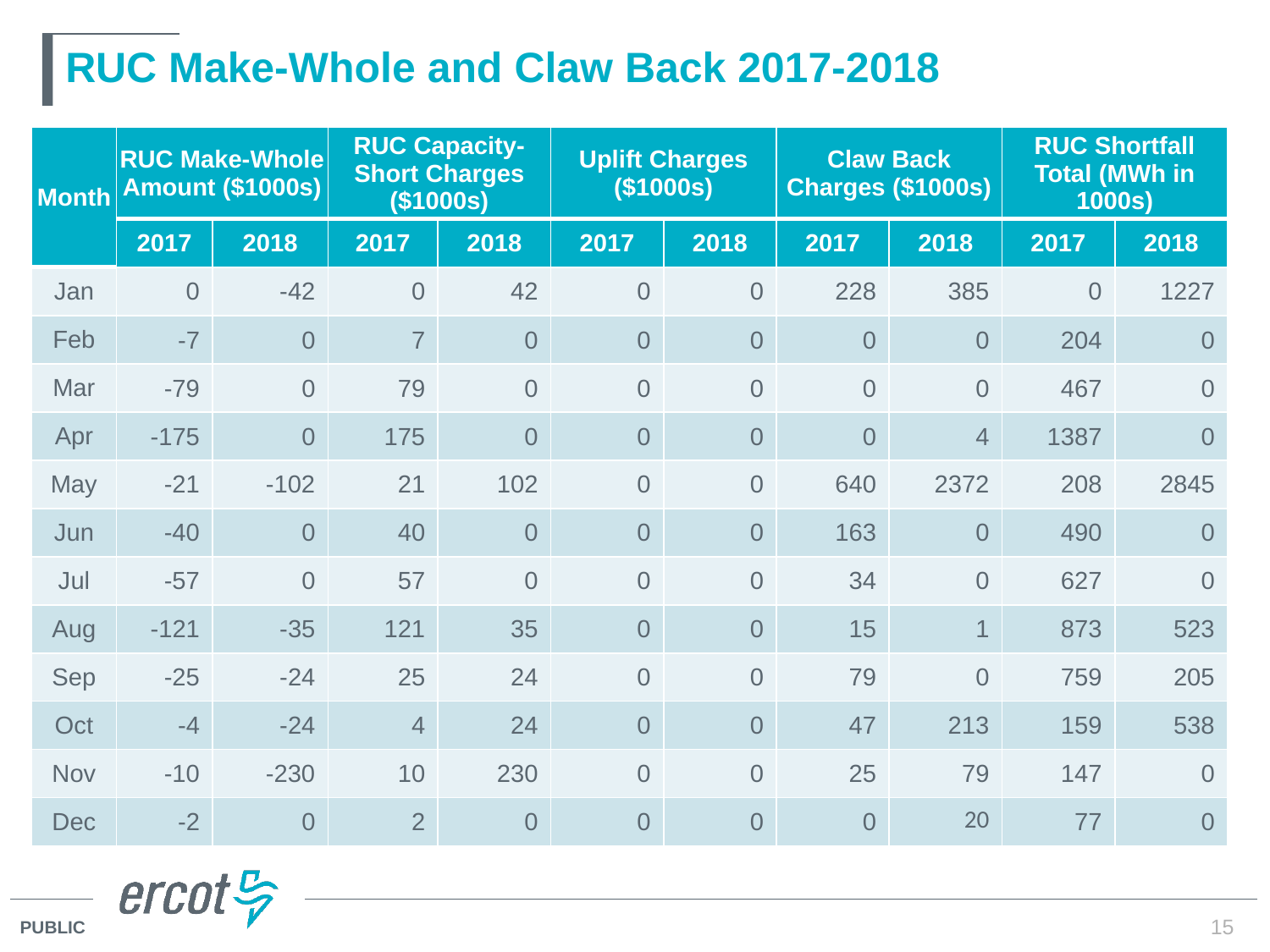

# RUC Make-Whole and Claw Back 2017-2018
| Month | RUC Make-Whole Amount ($1000s) |  | RUC Capacity-Short Charges ($1000s) |  | Uplift Charges ($1000s) |  | Claw Back Charges ($1000s) |  | RUC Shortfall Total (MWh in 1000s) |  |
| --- | --- | --- | --- | --- | --- | --- | --- | --- | --- | --- |
|  | 2017 | 2018 | 2017 | 2018 | 2017 | 2018 | 2017 | 2018 | 2017 | 2018 |
| Jan | 0 | -42 | 0 | 42 | 0 | 0 | 228 | 385 | 0 | 1227 |
| Feb | -7 | 0 | 7 | 0 | 0 | 0 | 0 | 0 | 204 | 0 |
| Mar | -79 | 0 | 79 | 0 | 0 | 0 | 0 | 0 | 467 | 0 |
| Apr | -175 | 0 | 175 | 0 | 0 | 0 | 0 | 4 | 1387 | 0 |
| May | -21 | -102 | 21 | 102 | 0 | 0 | 640 | 2372 | 208 | 2845 |
| Jun | -40 | 0 | 40 | 0 | 0 | 0 | 163 | 0 | 490 | 0 |
| Jul | -57 | 0 | 57 | 0 | 0 | 0 | 34 | 0 | 627 | 0 |
| Aug | -121 | -35 | 121 | 35 | 0 | 0 | 15 | 1 | 873 | 523 |
| Sep | -25 | -24 | 25 | 24 | 0 | 0 | 79 | 0 | 759 | 205 |
| Oct | -4 | -24 | 4 | 24 | 0 | 0 | 47 | 213 | 159 | 538 |
| Nov | -10 | -230 | 10 | 230 | 0 | 0 | 25 | 79 | 147 | 0 |
| Dec | -2 | 0 | 2 | 0 | 0 | 0 | 0 | 20 | 77 | 0 |
15